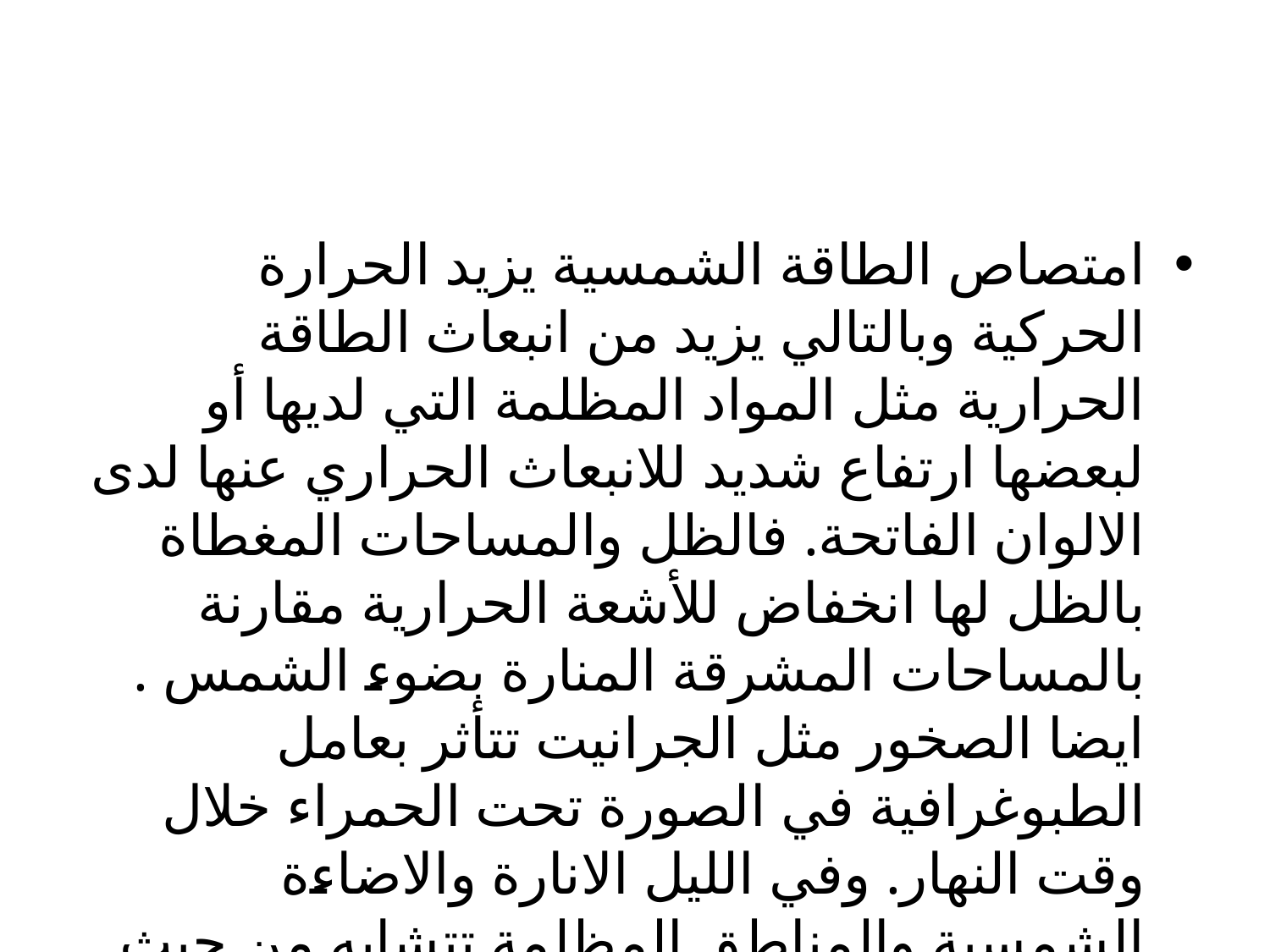

امتصاص الطاقة الشمسية يزيد الحرارة الحركية وبالتالي يزيد من انبعاث الطاقة الحرارية مثل المواد المظلمة التي لديها أو لبعضها ارتفاع شديد للانبعاث الحراري عنها لدى الالوان الفاتحة. فالظل والمساحات المغطاة بالظل لها انخفاض للأشعة الحرارية مقارنة بالمساحات المشرقة المنارة بضوء الشمس . ايضا الصخور مثل الجرانيت تتأثر بعامل الطبوغرافية في الصورة تحت الحمراء خلال وقت النهار. وفي الليل الانارة والاضاءة الشمسية والمناطق المظلمة تتشابه من حيث الحرارة مثلها في ذلك مثل الظل.